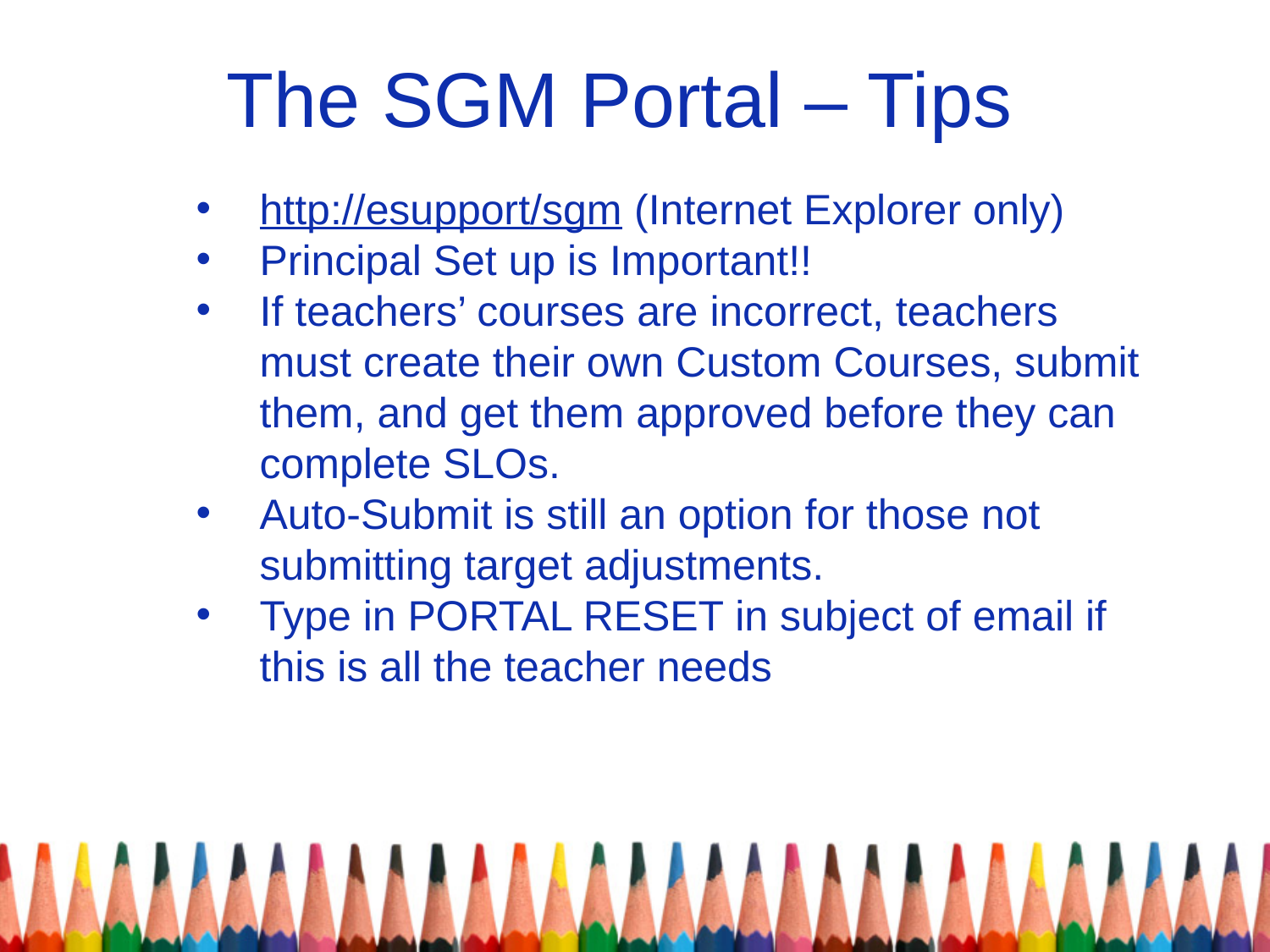

# The SGM Portal – Tips
http://esupport/sgm (Internet Explorer only)
Principal Set up is Important!!
If teachers’ courses are incorrect, teachers must create their own Custom Courses, submit them, and get them approved before they can complete SLOs.
Auto-Submit is still an option for those not submitting target adjustments.
Type in PORTAL RESET in subject of email if this is all the teacher needs